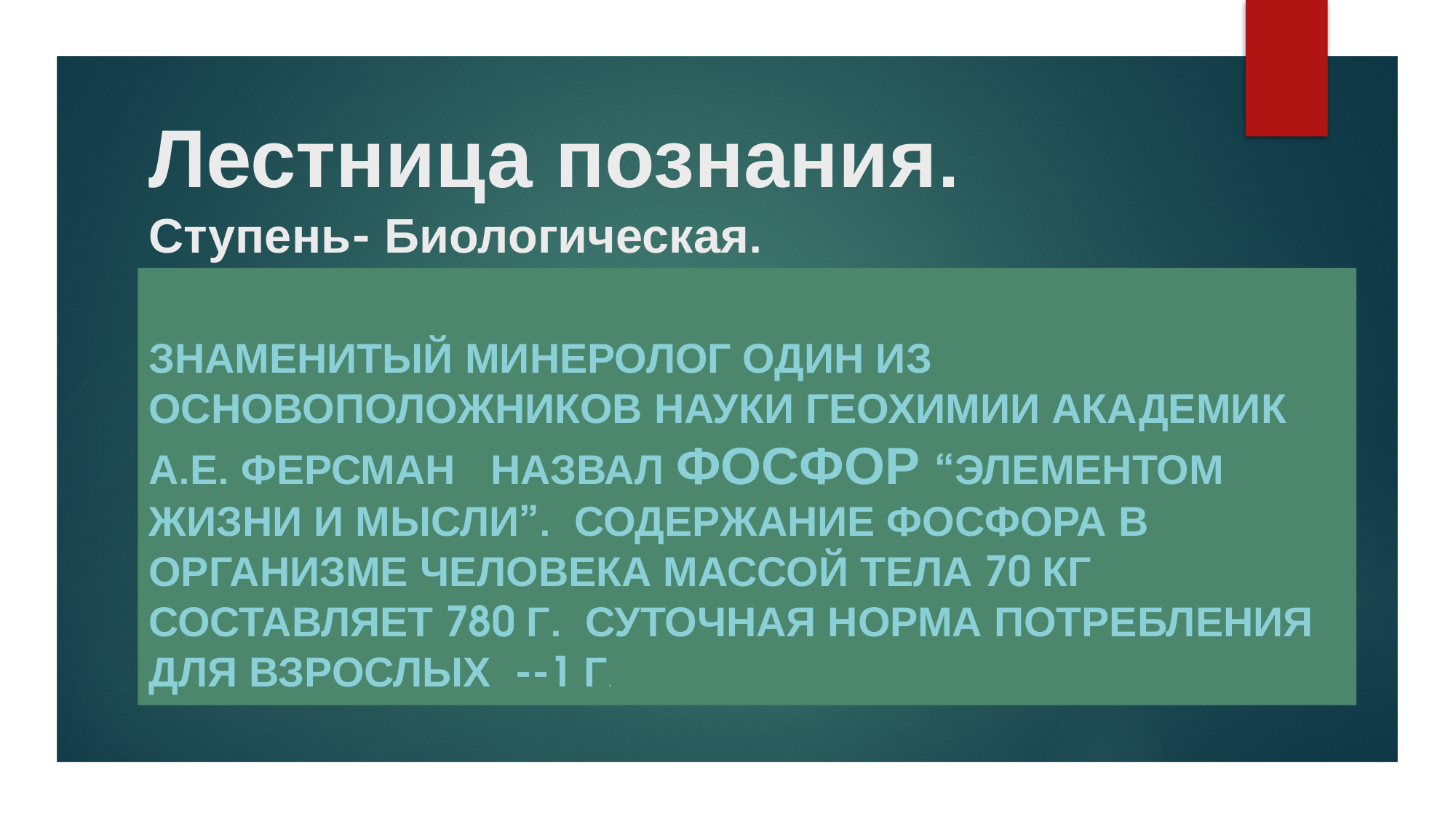

# Лестница познания. Ступень- Биологическая.

Знаменитый минеролог один из основоположников науки геохимии академик А.Е. Ферсман   назвал фосфор “элементом жизни и мысли”.  Содержание фосфора в организме человека массой тела 70 кг составляет 780 г.  Суточная норма потребления  для взрослых  --1 г.